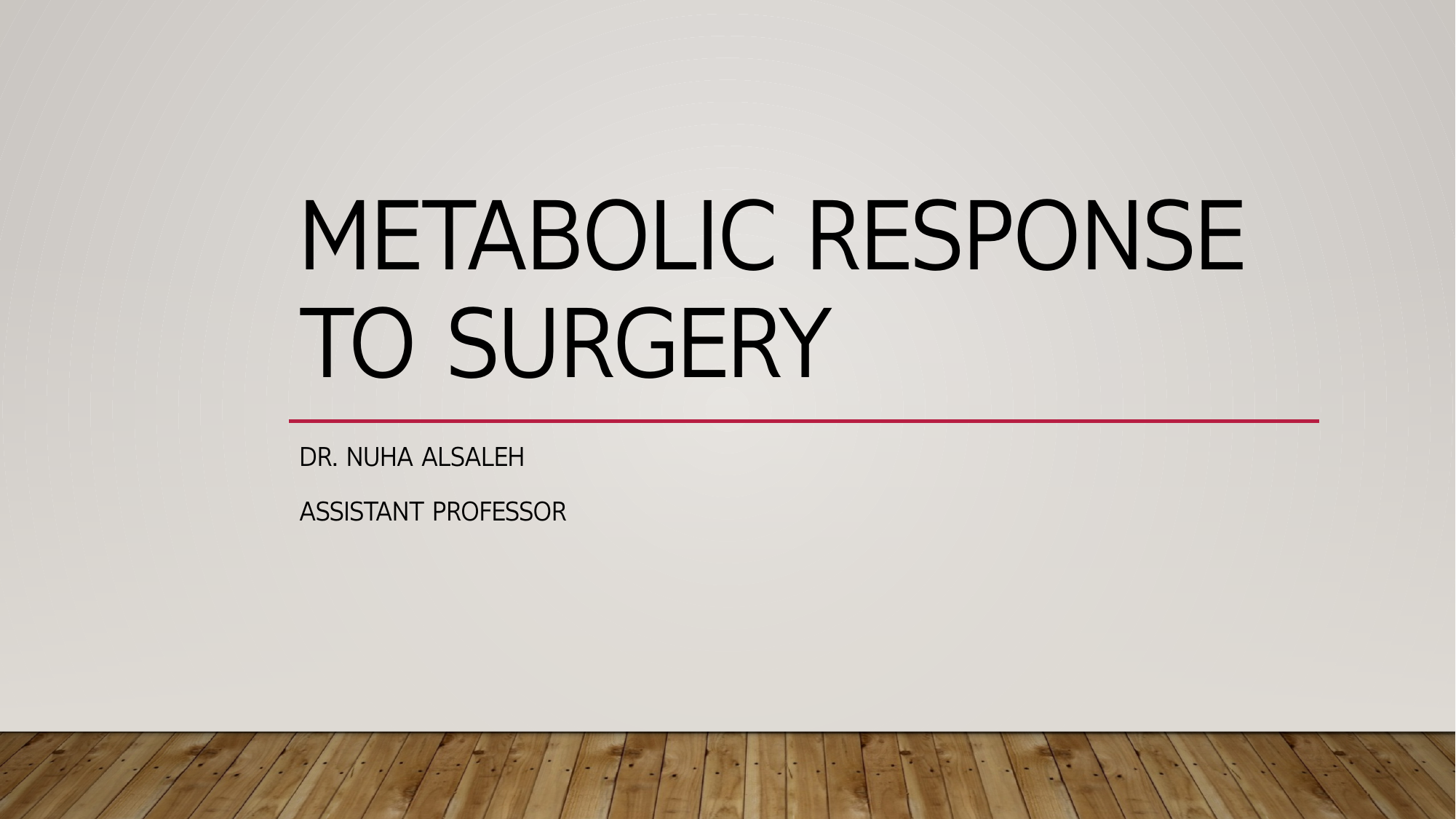

# Metabolic response to surgery
Dr. Nuha Alsaleh
Assistant professor